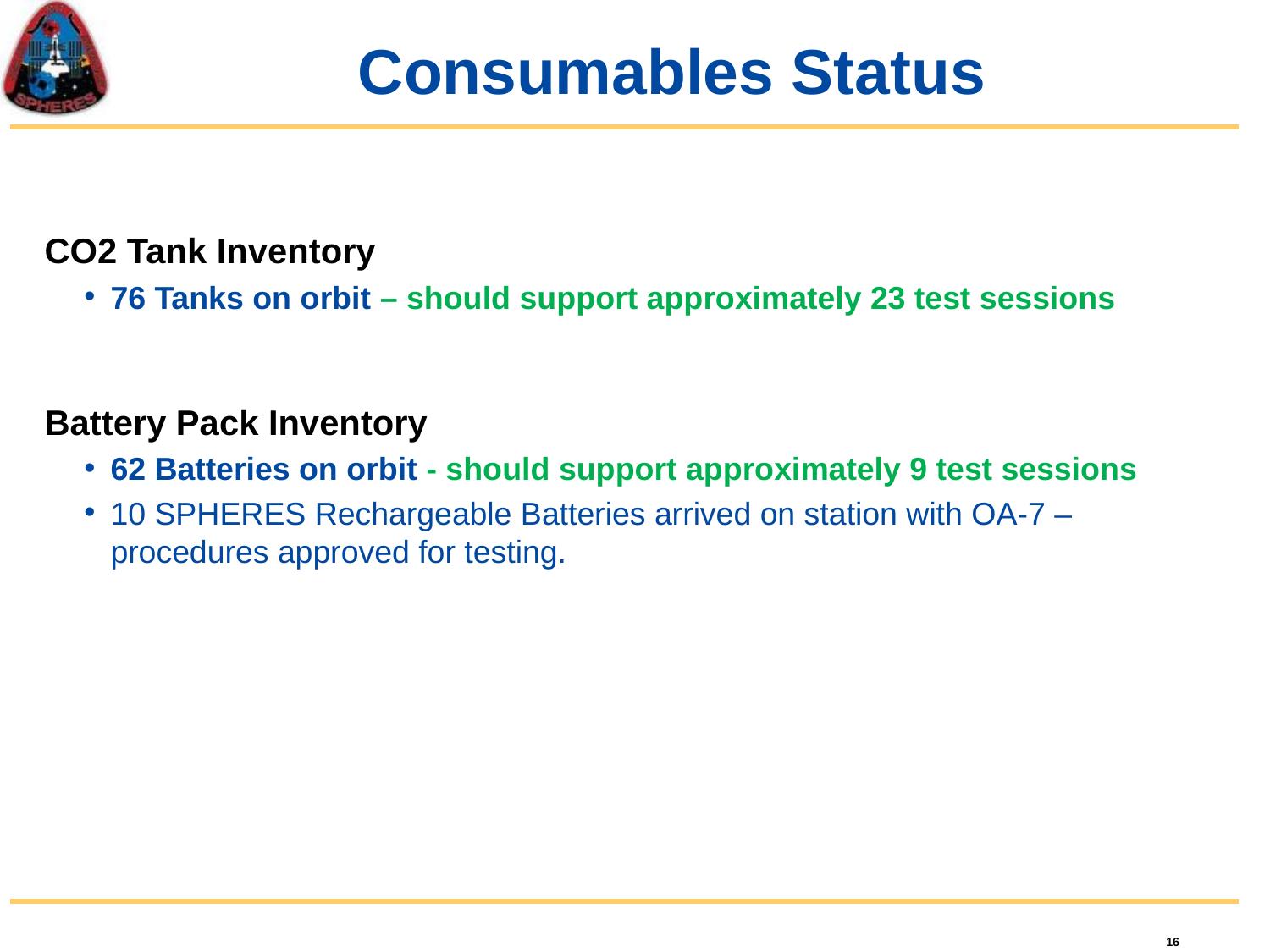

# Consumables Status

CO2 Tank Inventory
76 Tanks on orbit – should support approximately 23 test sessions

Battery Pack Inventory
62 Batteries on orbit - should support approximately 9 test sessions
10 SPHERES Rechargeable Batteries arrived on station with OA-7 – procedures approved for testing.